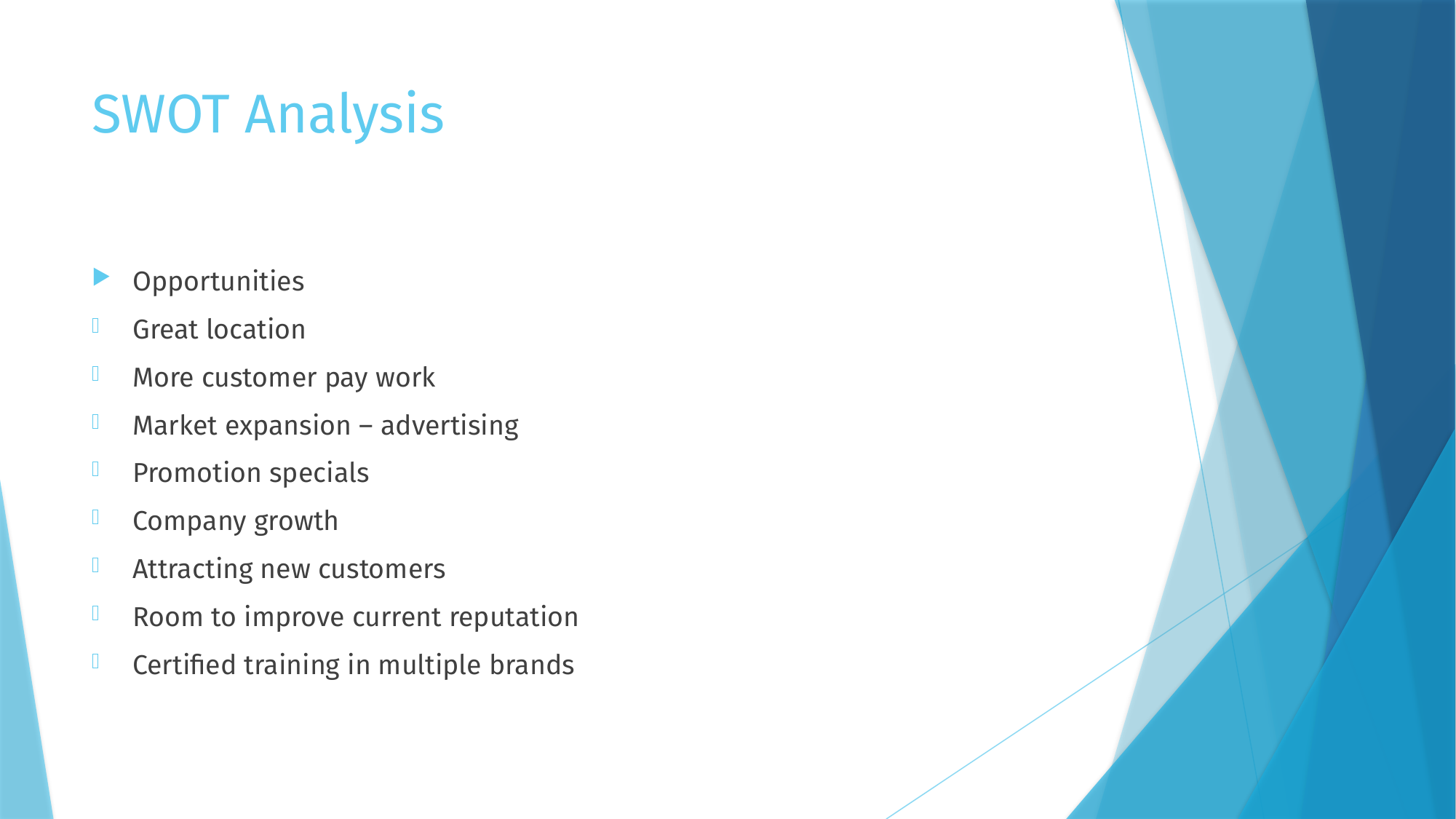

# SWOT Analysis
Opportunities
Great location
More customer pay work
Market expansion – advertising
Promotion specials
Company growth
Attracting new customers
Room to improve current reputation
Certified training in multiple brands